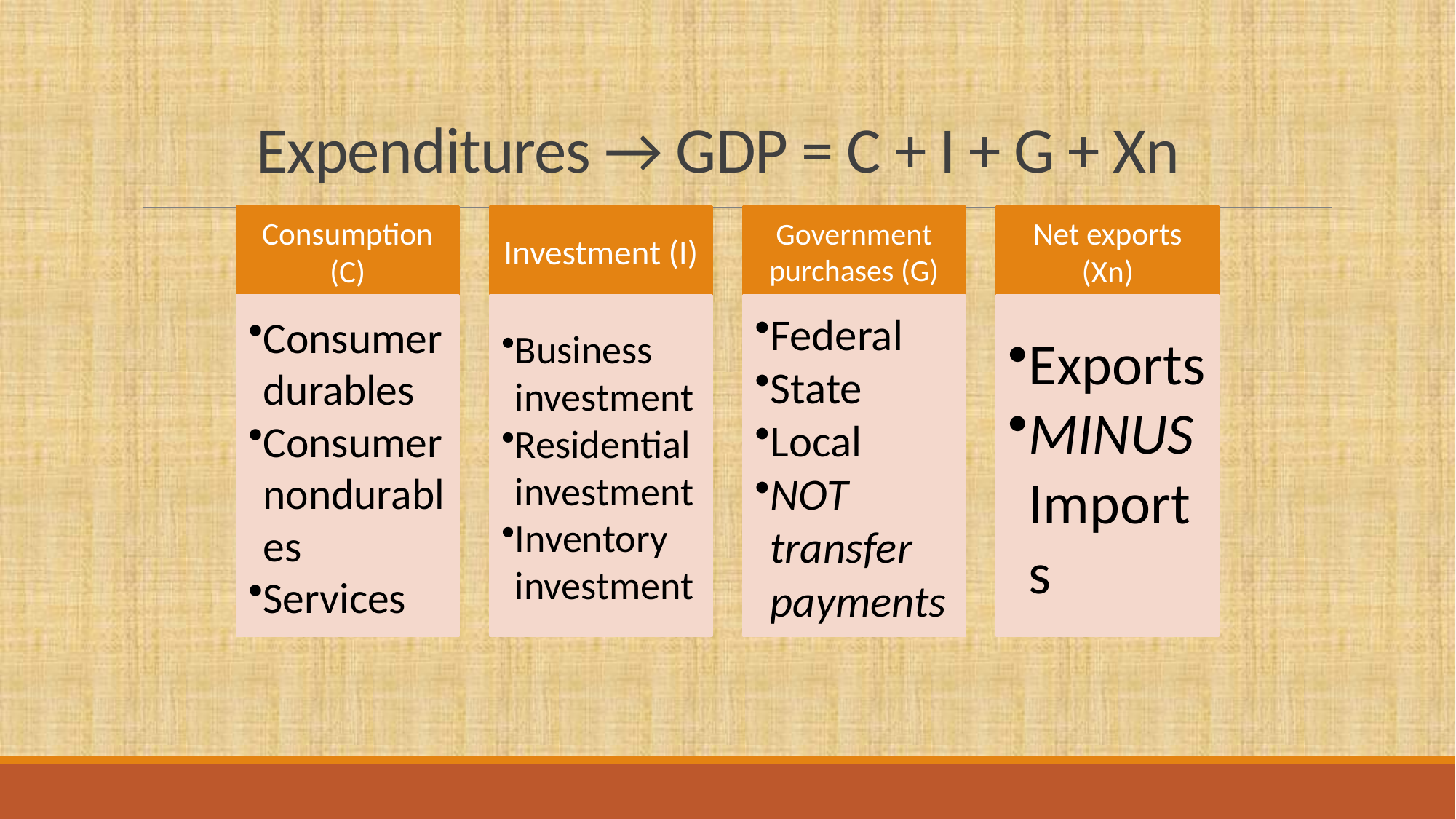

# Expenditures → GDP = C + I + G + Xn
Consumption (C)
Government purchases (G)
Consumer durables
Consumer nondurables
Services
Investment (I)
Business investment
Residential investment
Inventory investment
Federal
State
Local
NOT transfer payments
Net exports (Xn)
Exports
MINUS Imports